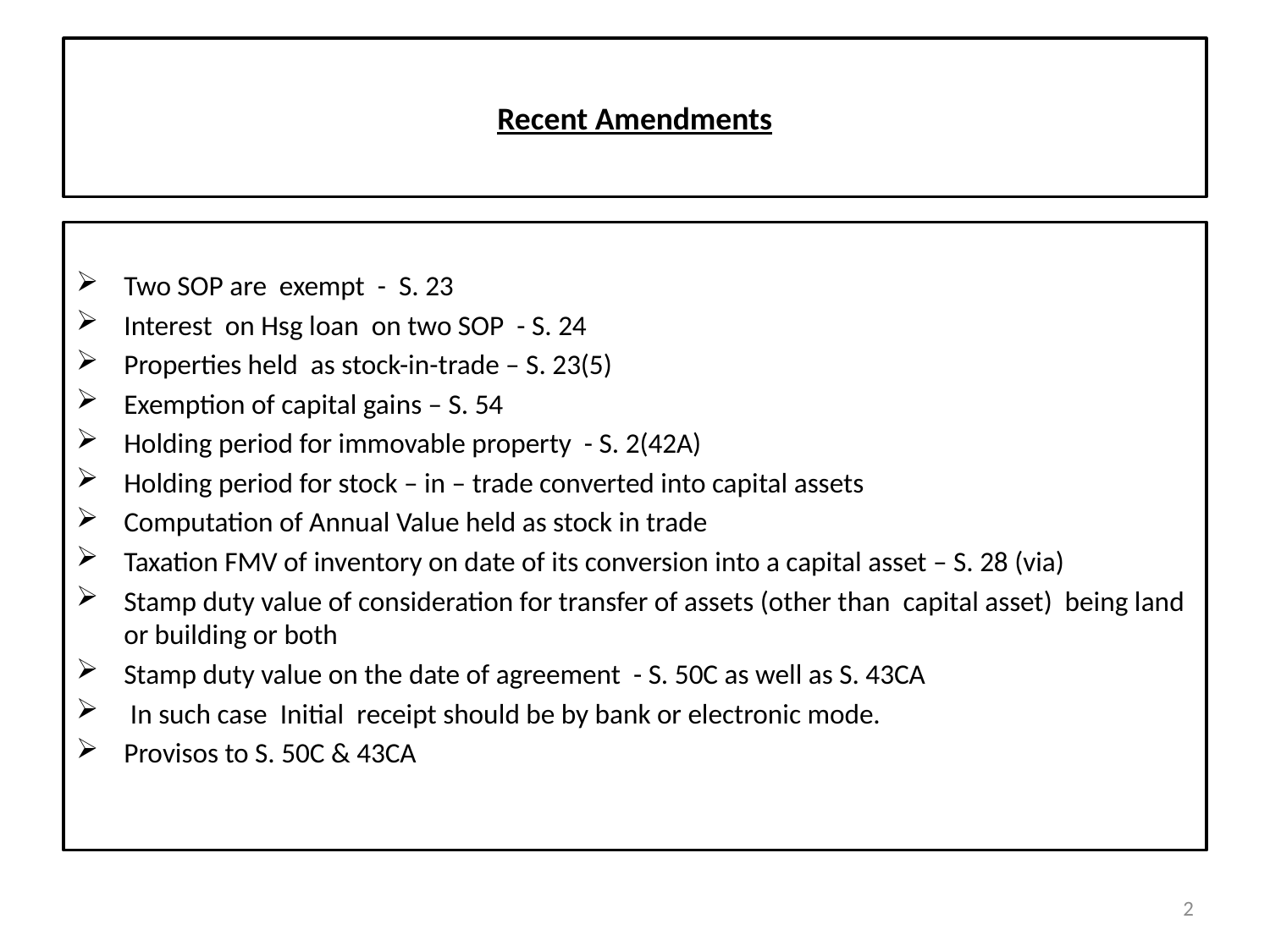

# Recent Amendments

Two SOP are  exempt  -  S. 23
Interest  on Hsg loan  on two SOP  - S. 24
Properties held  as stock-in-trade – S. 23(5)
Exemption of capital gains – S. 54
Holding period for immovable property  - S. 2(42A)
Holding period for stock – in – trade converted into capital assets
Computation of Annual Value held as stock in trade
Taxation FMV of inventory on date of its conversion into a capital asset – S. 28 (via)
Stamp duty value of consideration for transfer of assets (other than  capital asset)  being land or building or both
Stamp duty value on the date of agreement  - S. 50C as well as S. 43CA
 In such case  Initial  receipt should be by bank or electronic mode.
Provisos to S. 50C & 43CA
2